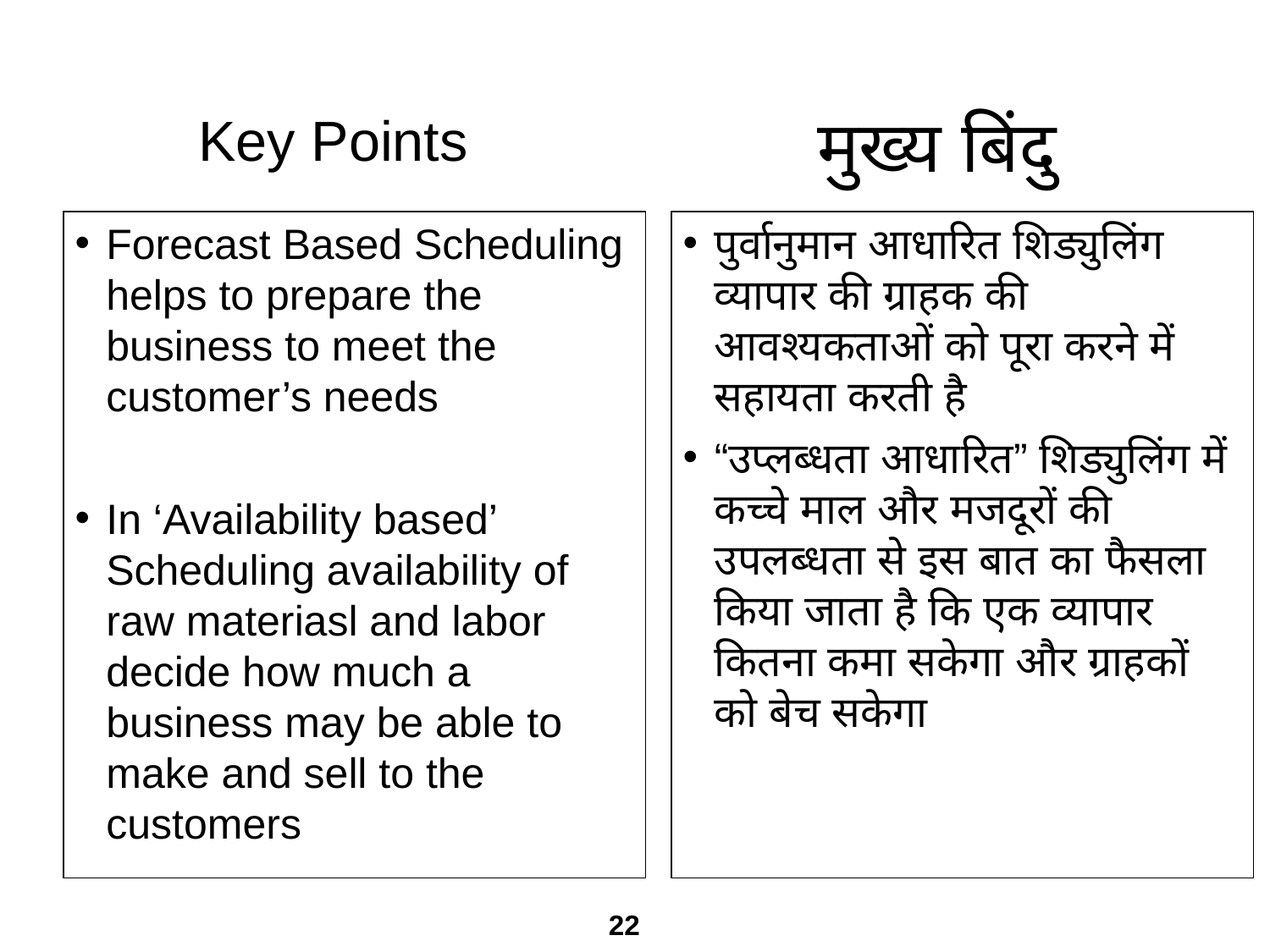

मुख्य बिंदु
Key Points

Forecast Based Scheduling helps to prepare the business to meet the customer’s needs

In ‘Availability based’ Scheduling availability of raw materiasl and labor decide how much a business may be able to make and sell to the customers
पुर्वानुमान आधारित शिड्युलिंग व्यापार की ग्राहक की आवश्यकताओं को पूरा करने में सहायता करती है
“उप्लब्धता आधारित” शिड्युलिंग में कच्चे माल और मजदूरों की उपलब्धता से इस बात का फैसला किया जाता है कि एक व्यापार कितना कमा सकेगा और ग्राहकों को बेच सकेगा
22